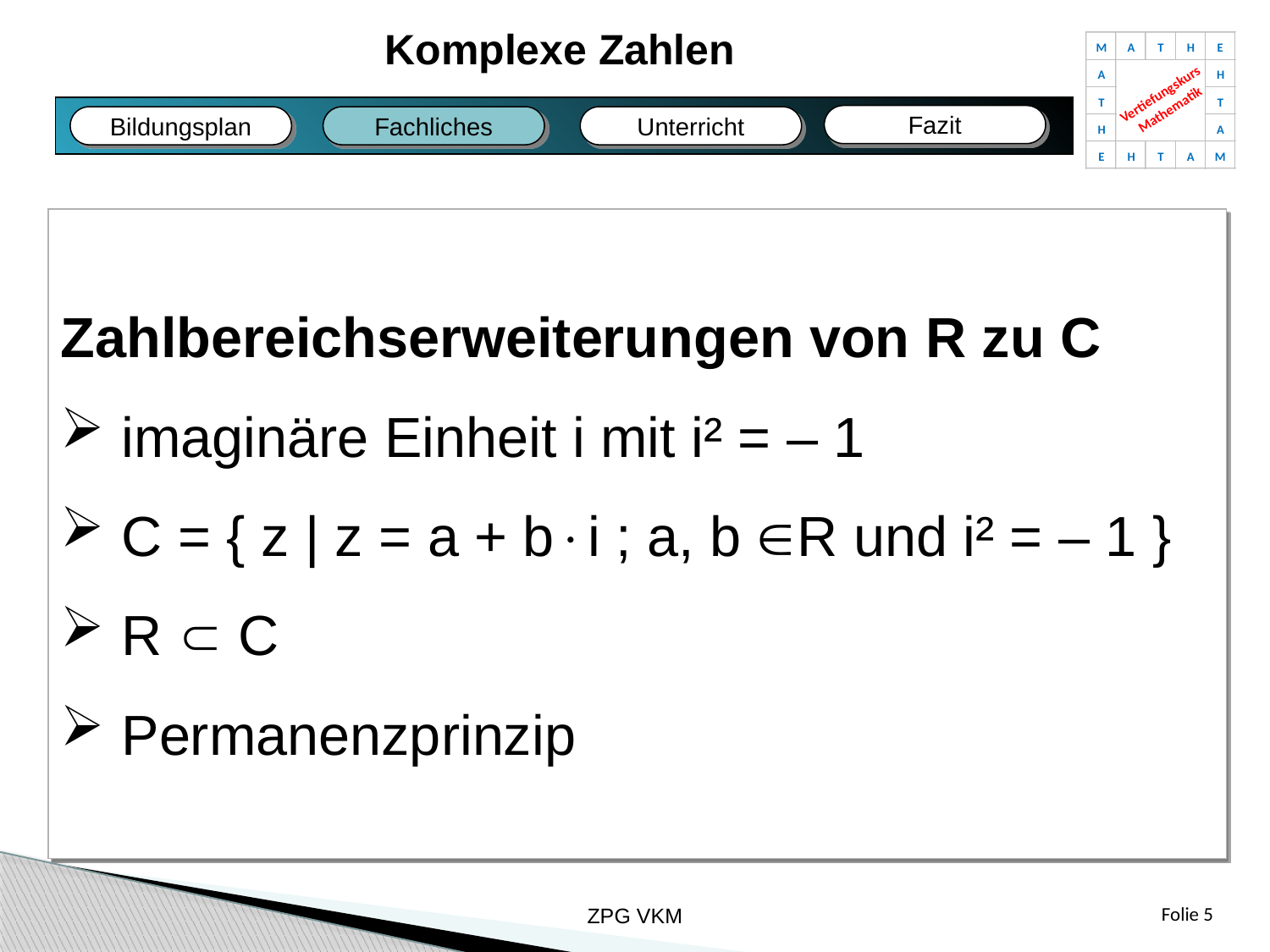

Komplexe Zahlen

M
A
T
H
E

A
H
Vertiefungskurs
Mathematik

T
T

H
A

E
H
T
A
M

Fazit
Fachliches
Bildungsplan
Unterricht
Fazit
Bildungsplan
Fachliches
Unterricht
Zahlbereichserweiterungen von R zu C
 imaginäre Einheit i mit i² = – 1
 C = { z | z = a + b⋅i ; a, b ∈R und i² = – 1 }
 R ⊂ C
 Permanenzprinzip

ZPG VKM
Folie 5